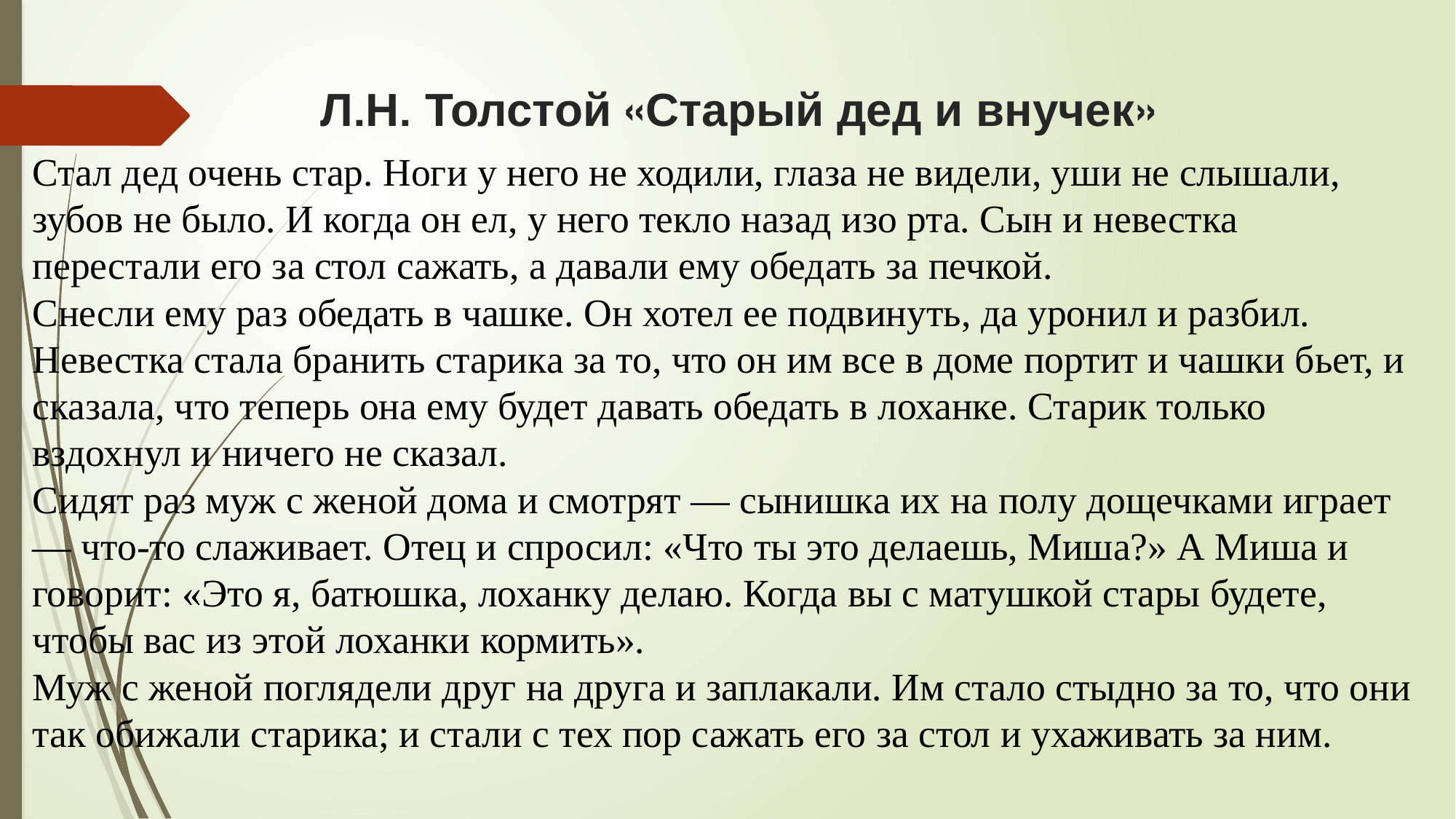

# Л.Н. Толстой «Старый дед и внучек»
Стал дед очень стар. Ноги у него не ходили, глаза не видели, уши не слышали, зубов не было. И когда он ел, у него текло назад изо рта. Сын и невестка перестали его за стол сажать, а давали ему обедать за печкой.
Снесли ему раз обедать в чашке. Он хотел ее подвинуть, да уронил и разбил. Невестка стала бранить старика за то, что он им все в доме портит и чашки бьет, и сказала, что теперь она ему будет давать обедать в лоханке. Старик только вздохнул и ничего не сказал.
Сидят раз муж с женой дома и смотрят — сынишка их на полу дощечками играет — что-то слаживает. Отец и спросил: «Что ты это делаешь, Миша?» А Миша и говорит: «Это я, батюшка, лоханку делаю. Когда вы с матушкой стары будете, чтобы вас из этой лоханки кормить».
Муж с женой поглядели друг на друга и заплакали. Им стало стыдно за то, что они так обижали старика; и стали с тех пор сажать его за стол и ухаживать за ним.